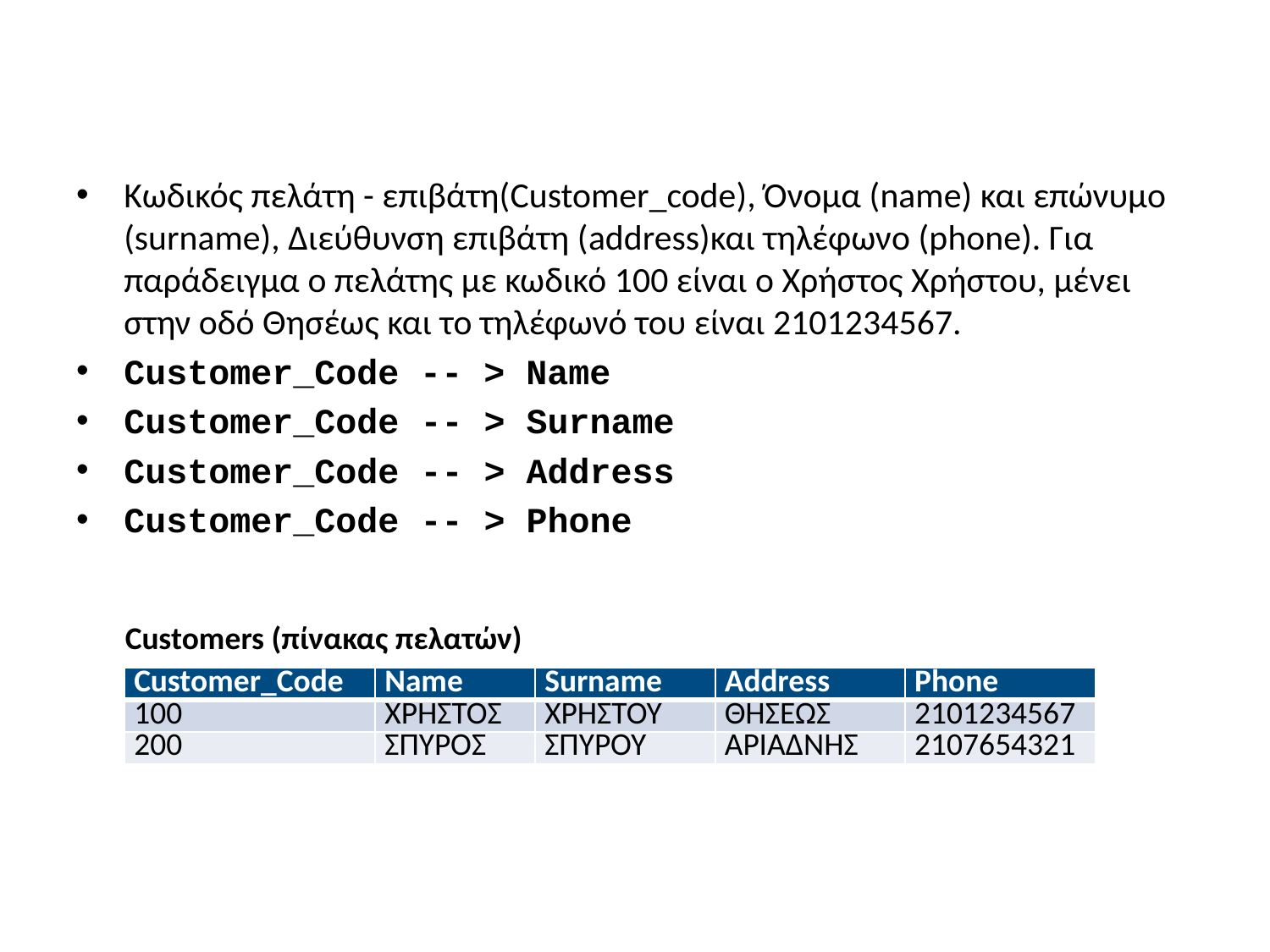

#
Κωδικός πελάτη - επιβάτη(Customer_code), Όνομα (name) και επώνυμο (surname), Διεύθυνση επιβάτη (address)και τηλέφωνο (phone). Για παράδειγμα ο πελάτης με κωδικό 100 είναι ο Χρήστος Χρήστου, μένει στην οδό Θησέως και το τηλέφωνό του είναι 2101234567.
Customer_Code -- > Name
Customer_Code -- > Surname
Customer_Code -- > Address
Customer_Code -- > Phone

Customers (πίνακας πελατών)
| Customer\_Code | Name | Surname | Address | Phone |
| --- | --- | --- | --- | --- |
| 100 | ΧΡΗΣΤΟΣ | ΧΡΗΣΤΟΥ | ΘΗΣΕΩΣ | 2101234567 |
| 200 | ΣΠΥΡΟΣ | ΣΠΥΡΟΥ | ΑΡΙΑΔΝΗΣ | 2107654321 |